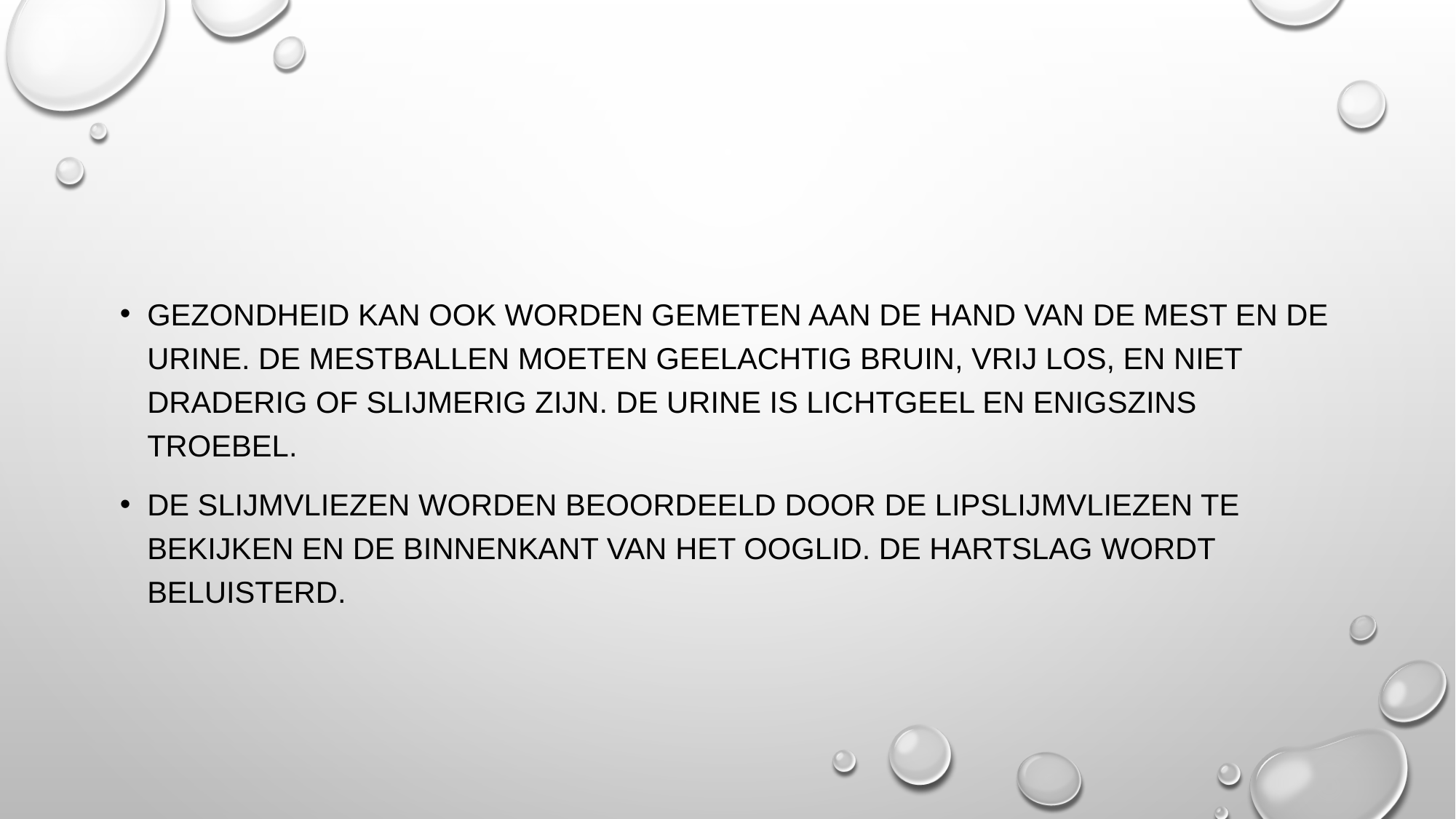

#
Gezondheid kan ook worden gemeten aan de hand van de mest en de urine. De mestballen moeten geelachtig bruin, vrij los, en niet draderig of slij­merig zijn. De urine is lichtgeel en enigszins troebel.
De slijmvliezen worden beoordeeld door de lipslijmvliezen te bekijken en de binnenkant van het ooglid. De hartslag wordt beluisterd.